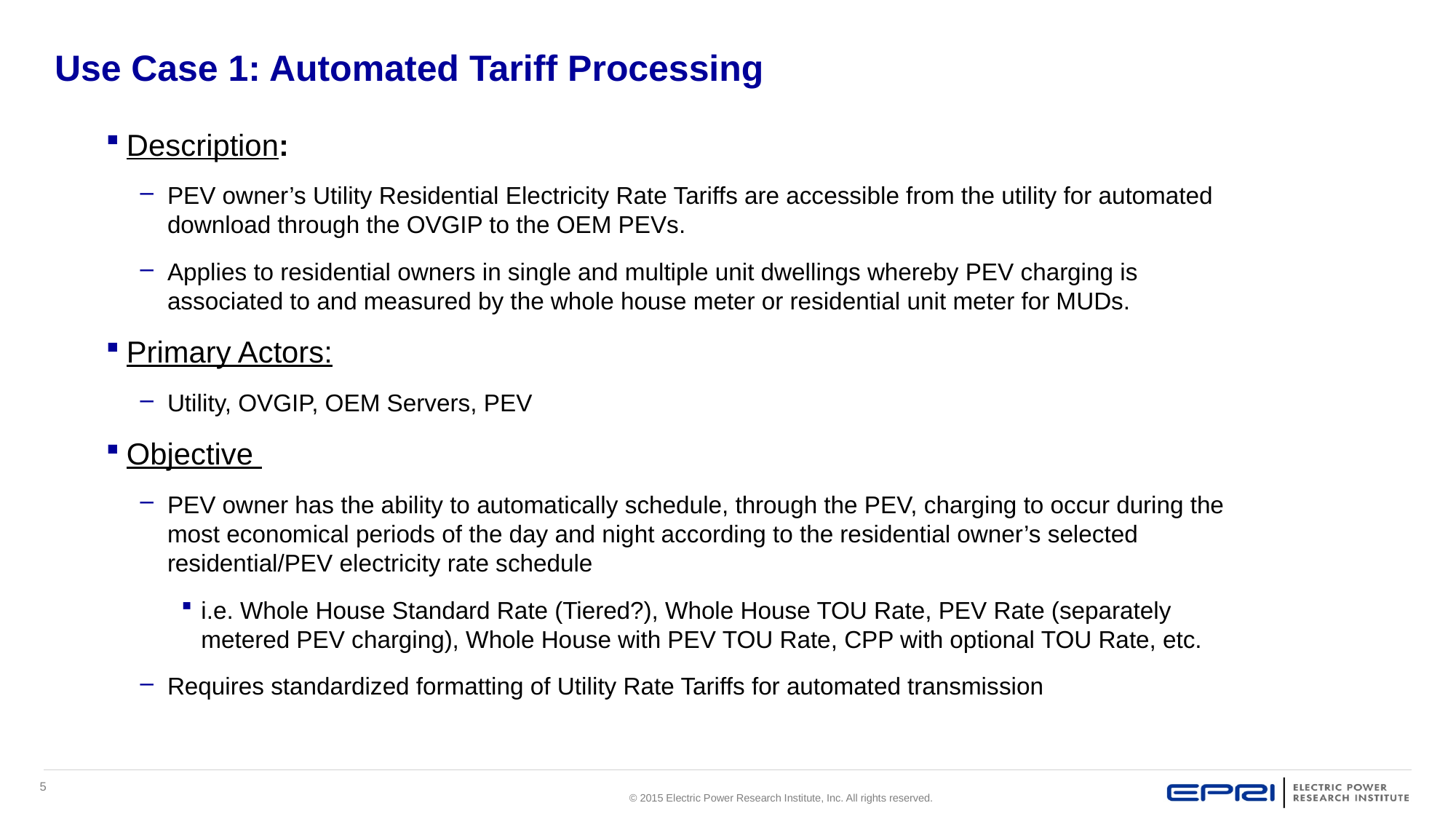

# Use Case 1: Automated Tariff Processing
Description:
PEV owner’s Utility Residential Electricity Rate Tariffs are accessible from the utility for automated download through the OVGIP to the OEM PEVs.
Applies to residential owners in single and multiple unit dwellings whereby PEV charging is associated to and measured by the whole house meter or residential unit meter for MUDs.
Primary Actors:
Utility, OVGIP, OEM Servers, PEV
Objective
PEV owner has the ability to automatically schedule, through the PEV, charging to occur during the most economical periods of the day and night according to the residential owner’s selected residential/PEV electricity rate schedule
i.e. Whole House Standard Rate (Tiered?), Whole House TOU Rate, PEV Rate (separately metered PEV charging), Whole House with PEV TOU Rate, CPP with optional TOU Rate, etc.
Requires standardized formatting of Utility Rate Tariffs for automated transmission